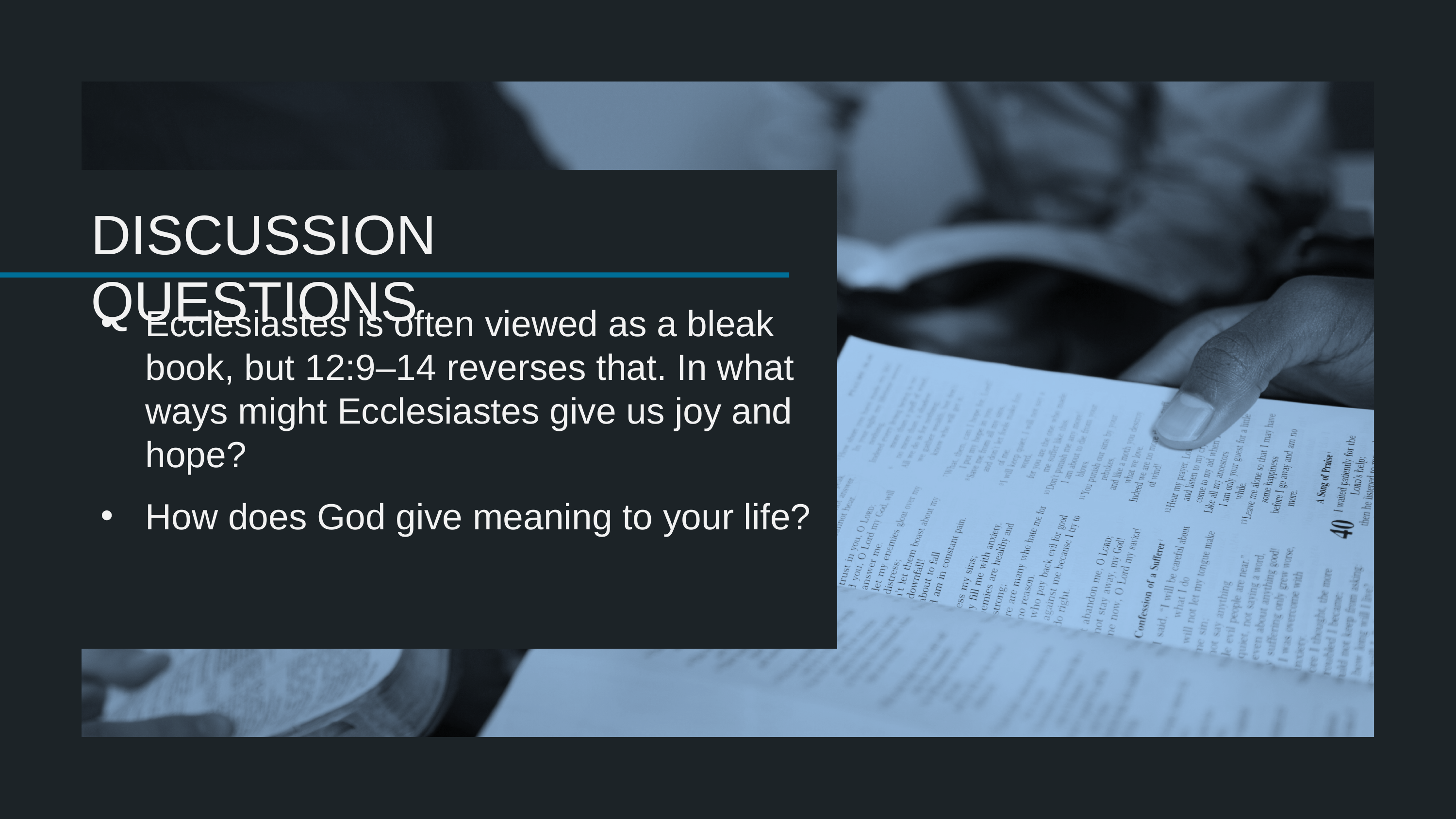

Ecclesiastes is often viewed as a bleak book, but 12:9–14 reverses that. In what ways might Ecclesiastes give us joy and hope?
How does God give meaning to your life?